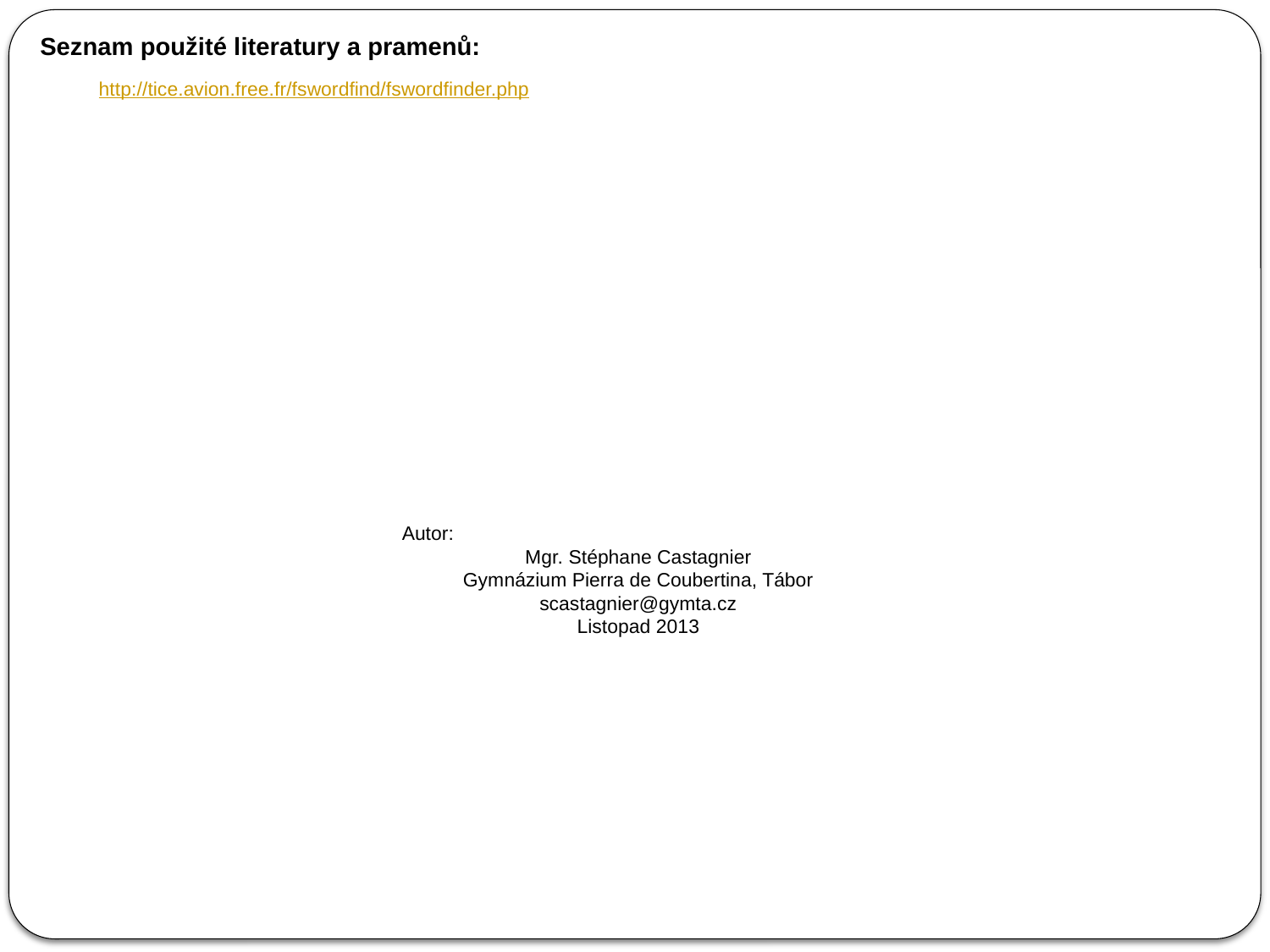

Seznam použité literatury a pramenů:
http://tice.avion.free.fr/fswordfind/fswordfinder.php

Autor:
Mgr. Stéphane Castagnier
Gymnázium Pierra de Coubertina, Tábor
scastagnier@gymta.cz
Listopad 2013